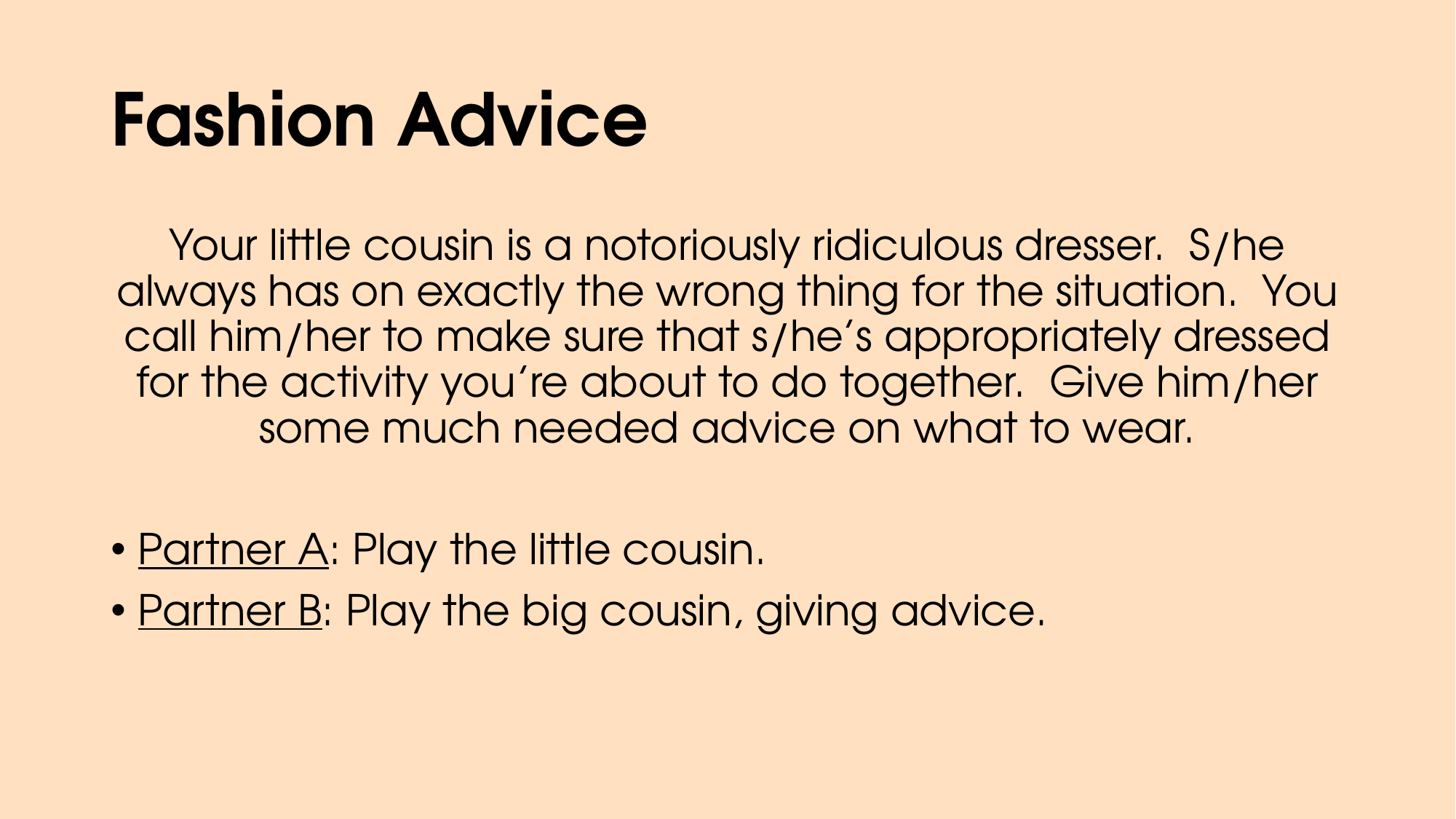

# Fashion Advice
Your little cousin is a notoriously ridiculous dresser.  S/he always has on exactly the wrong thing for the situation.  You call him/her to make sure that s/he’s appropriately dressed for the activity you’re about to do together.  Give him/her some much needed advice on what to wear.

Partner A: Play the little cousin.
Partner B: Play the big cousin, giving advice.